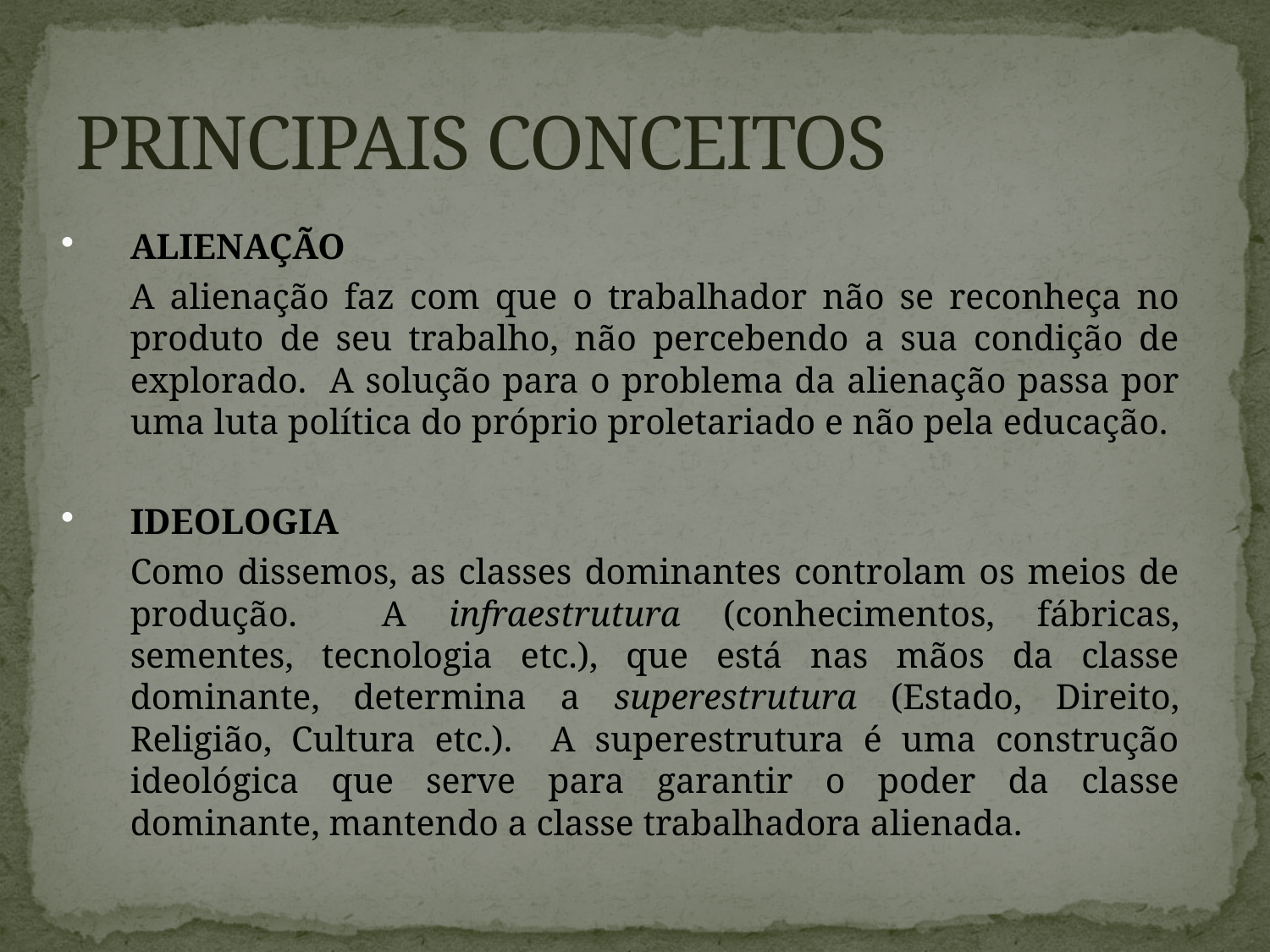

# PRINCIPAIS CONCEITOS
ALIENAÇÃO
	A alienação faz com que o trabalhador não se reconheça no produto de seu trabalho, não percebendo a sua condição de explorado.  A solução para o problema da alienação passa por uma luta política do próprio proletariado e não pela educação.

IDEOLOGIA
	Como dissemos, as classes dominantes controlam os meios de produção.  A infraestrutura (conhecimentos, fábricas, sementes, tecnologia etc.), que está nas mãos da classe dominante, determina a superestrutura (Estado, Direito, Religião, Cultura etc.).  A superestrutura é uma construção ideológica que serve para garantir o poder da classe dominante, mantendo a classe trabalhadora alienada.